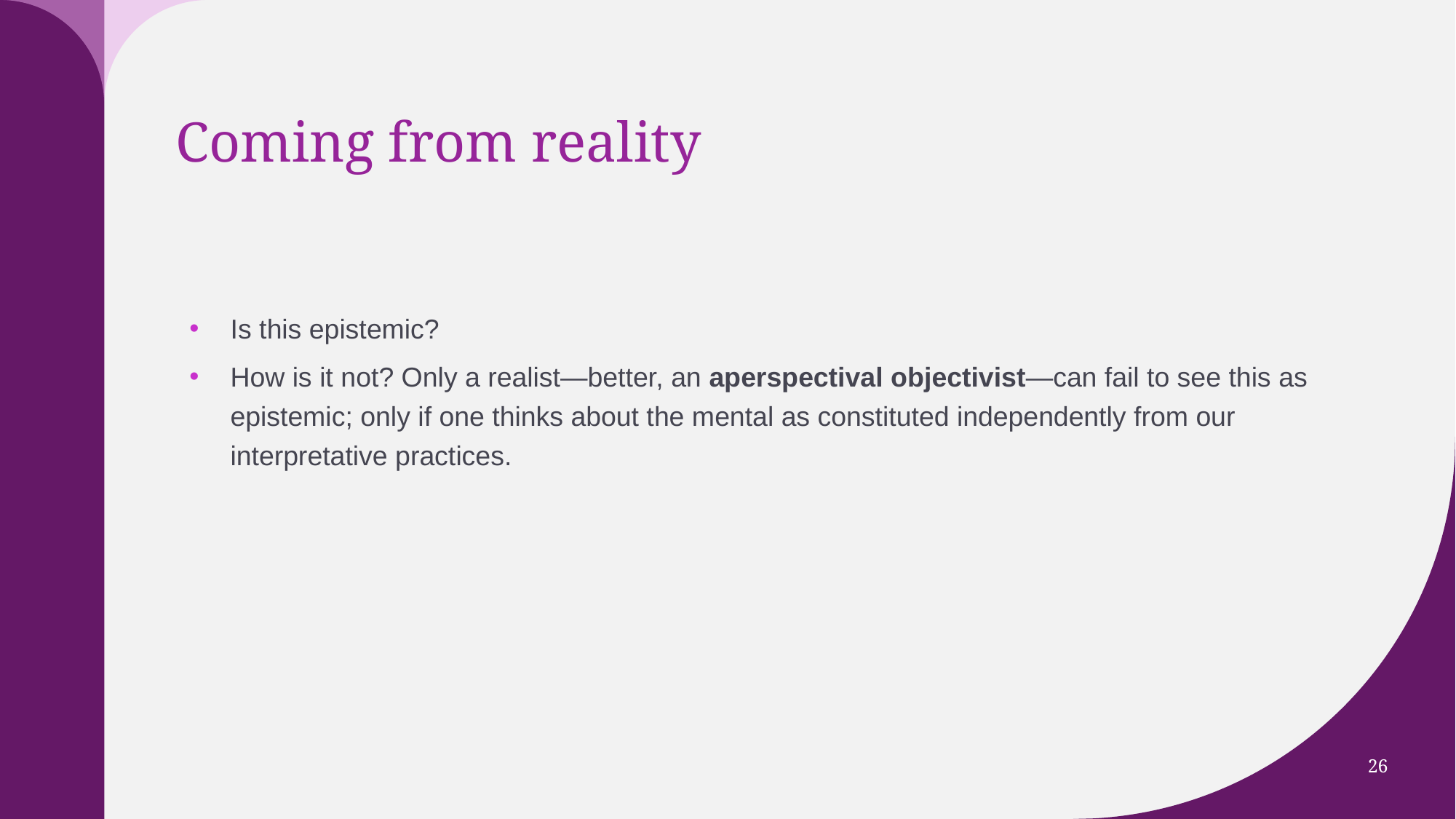

# Coming from reality
Is this epistemic?
How is it not? Only a realist—better, an aperspectival objectivist—can fail to see this as epistemic; only if one thinks about the mental as constituted independently from our interpretative practices.
A reason to embrace a constructivist—or better, an evaluative-regulative—view of mind.
Mindshaping (McGeer, 2007, 2021, Zawidzki, 2008, 2013)
Mental expressivism (Fernández-Castro, 2023).
26